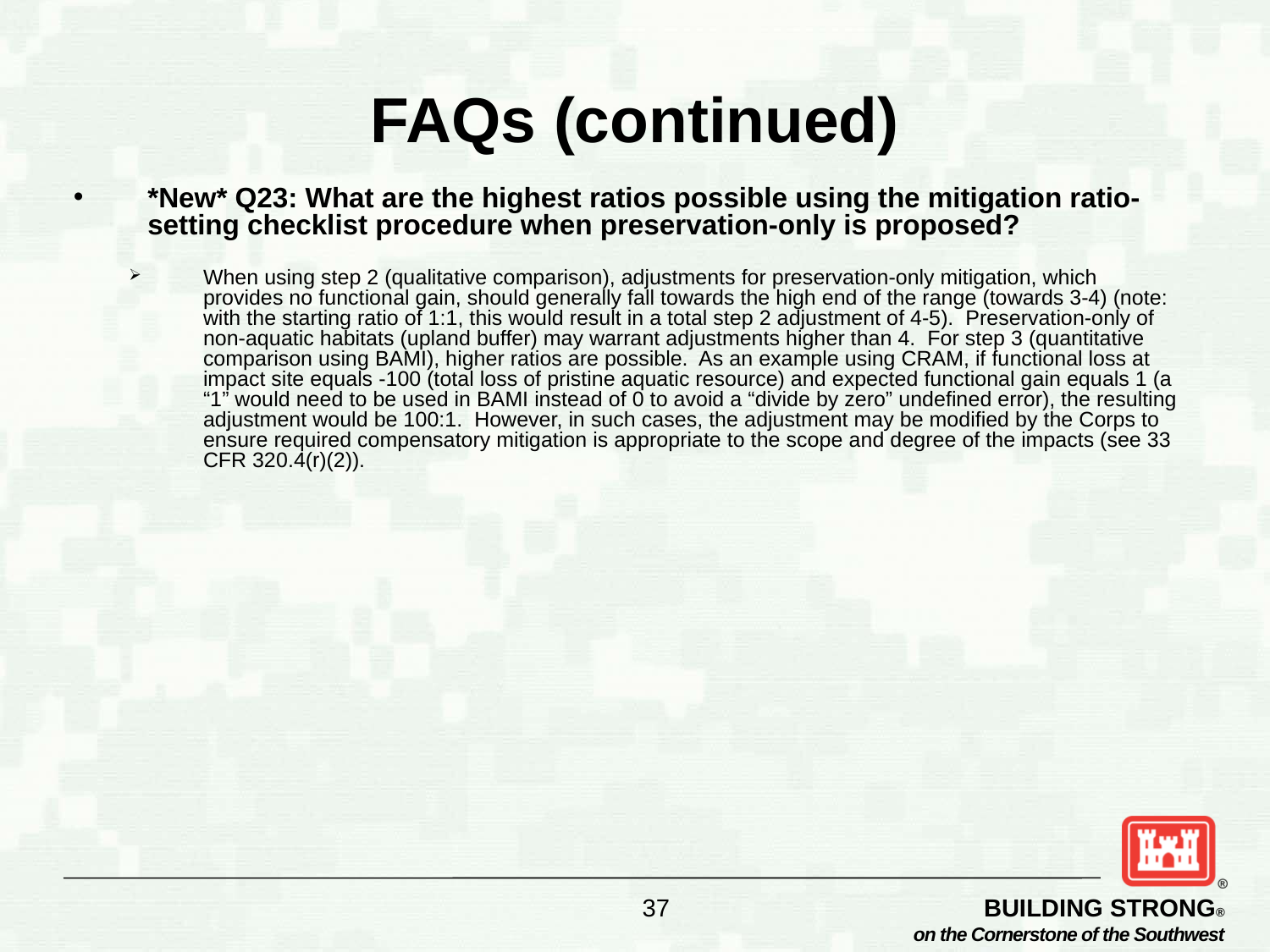

# FAQs (continued)
*New* Q23: What are the highest ratios possible using the mitigation ratio-setting checklist procedure when preservation-only is proposed?

When using step 2 (qualitative comparison), adjustments for preservation-only mitigation, which provides no functional gain, should generally fall towards the high end of the range (towards 3-4) (note: with the starting ratio of 1:1, this would result in a total step 2 adjustment of 4-5).  Preservation-only of non-aquatic habitats (upland buffer) may warrant adjustments higher than 4.  For step 3 (quantitative comparison using BAMI), higher ratios are possible.  As an example using CRAM, if functional loss at impact site equals -100 (total loss of pristine aquatic resource) and expected functional gain equals 1 (a “1” would need to be used in BAMI instead of 0 to avoid a “divide by zero” undefined error), the resulting adjustment would be 100:1.  However, in such cases, the adjustment may be modified by the Corps to ensure required compensatory mitigation is appropriate to the scope and degree of the impacts (see 33 CFR 320.4(r)(2)).

37